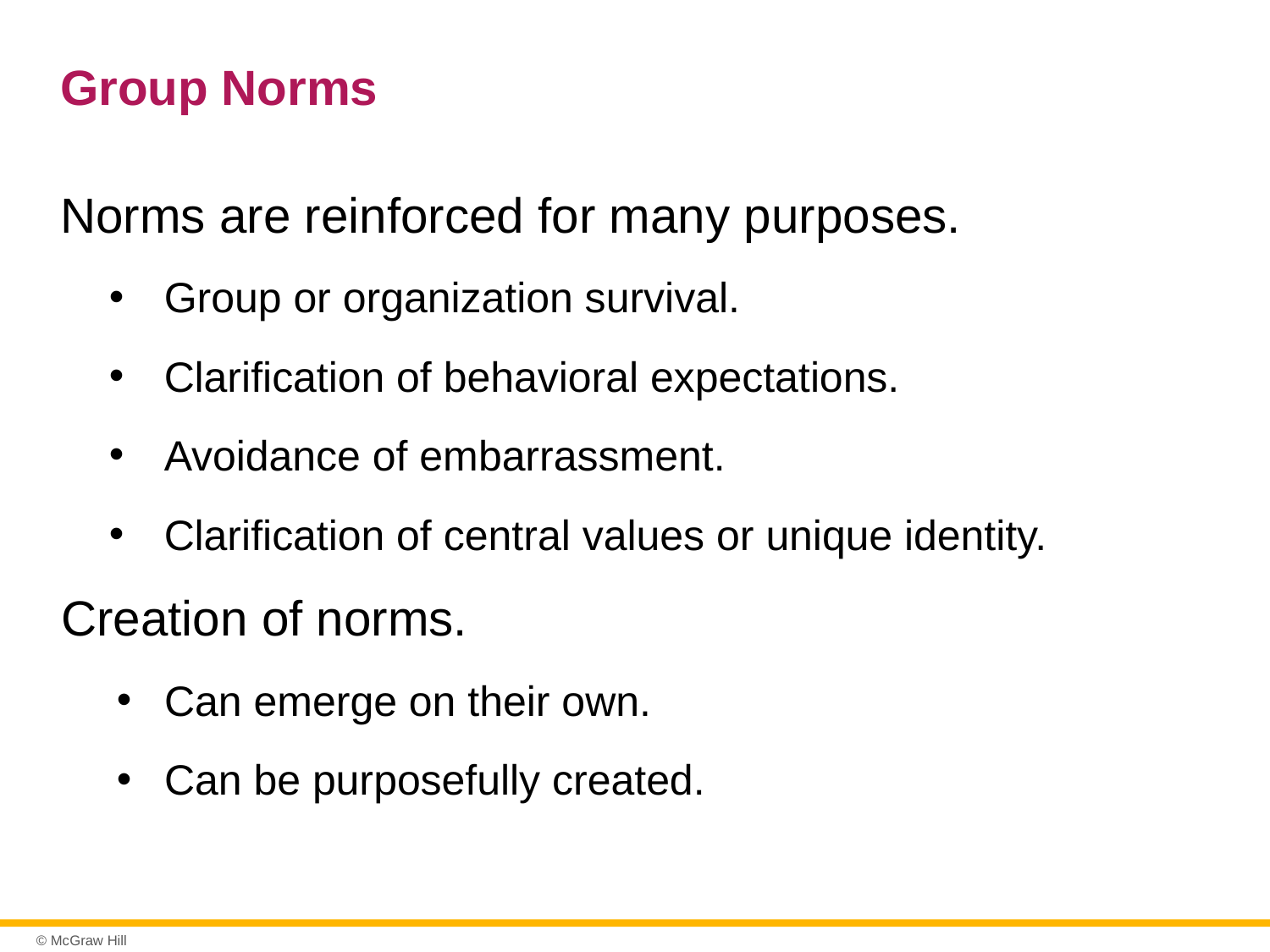

# Group Norms
Norms are reinforced for many purposes.
Group or organization survival.
Clarification of behavioral expectations.
Avoidance of embarrassment.
Clarification of central values or unique identity.
Creation of norms.
Can emerge on their own.
Can be purposefully created.